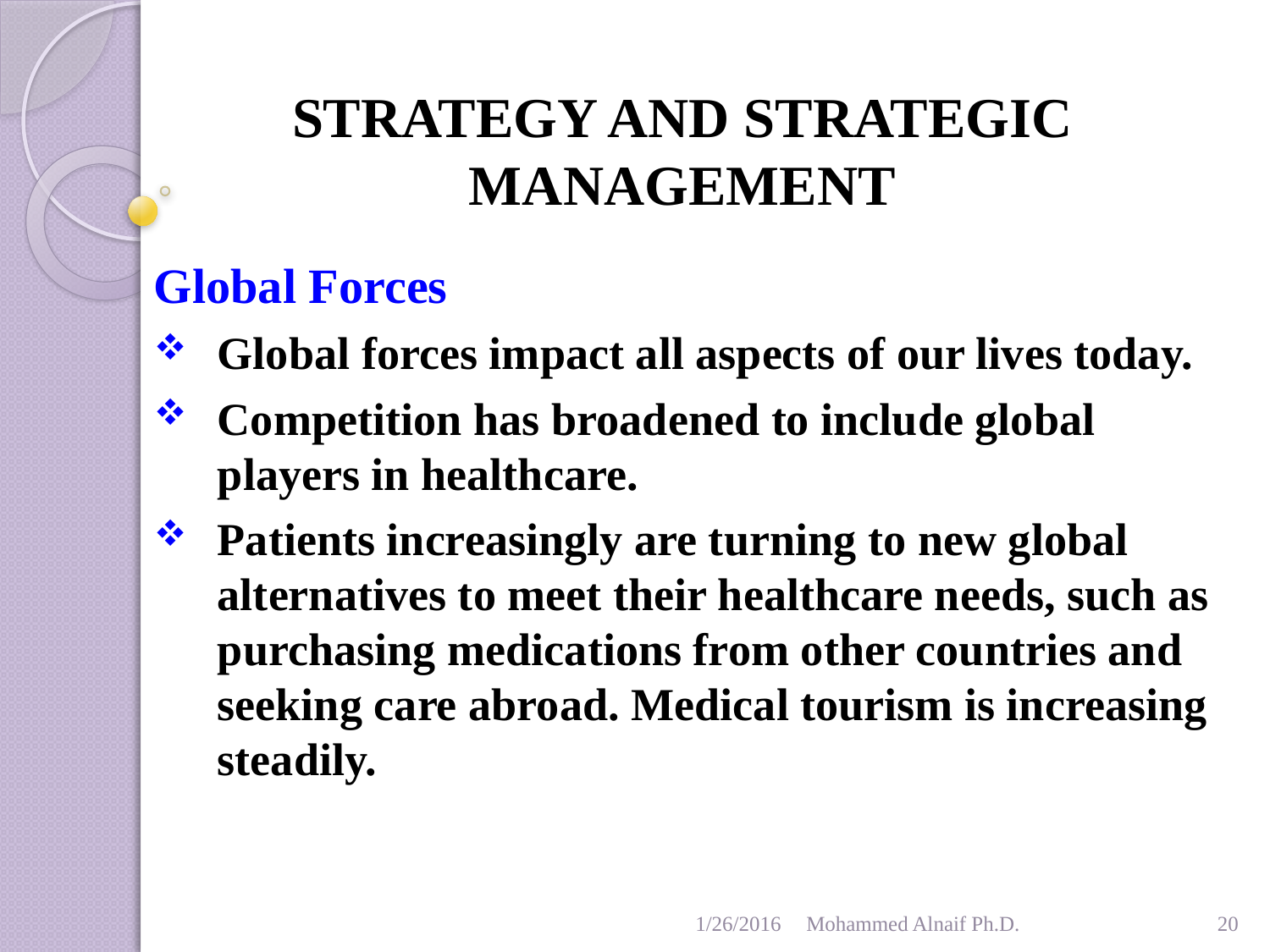

# STRATEGY AND STRATEGIC MANAGEMENT
Global Forces
Global forces impact all aspects of our lives today.
Competition has broadened to include global players in healthcare.
Patients increasingly are turning to new global alternatives to meet their healthcare needs, such as purchasing medications from other countries and seeking care abroad. Medical tourism is increasing steadily.
1/26/2016
Mohammed Alnaif Ph.D.
20